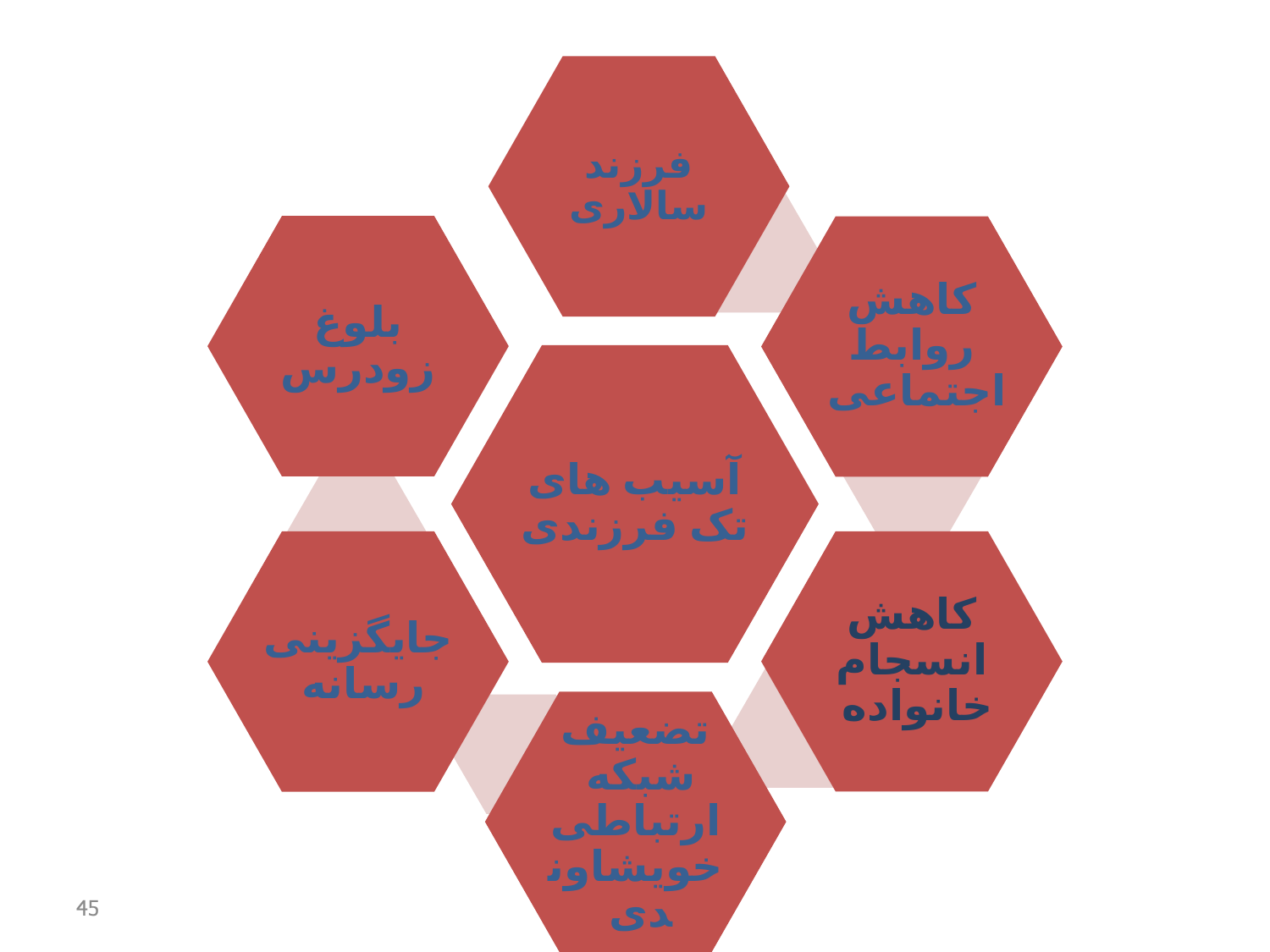

آسیب های تک فرزندی
فرزند سالاری
کاهش روابط اجتماعی
کاهش انسجام خانواده
تضعیف شبکه  ارتباطی خویشاوندی
جایگزینی رسانه
بلوغ زودرس
45